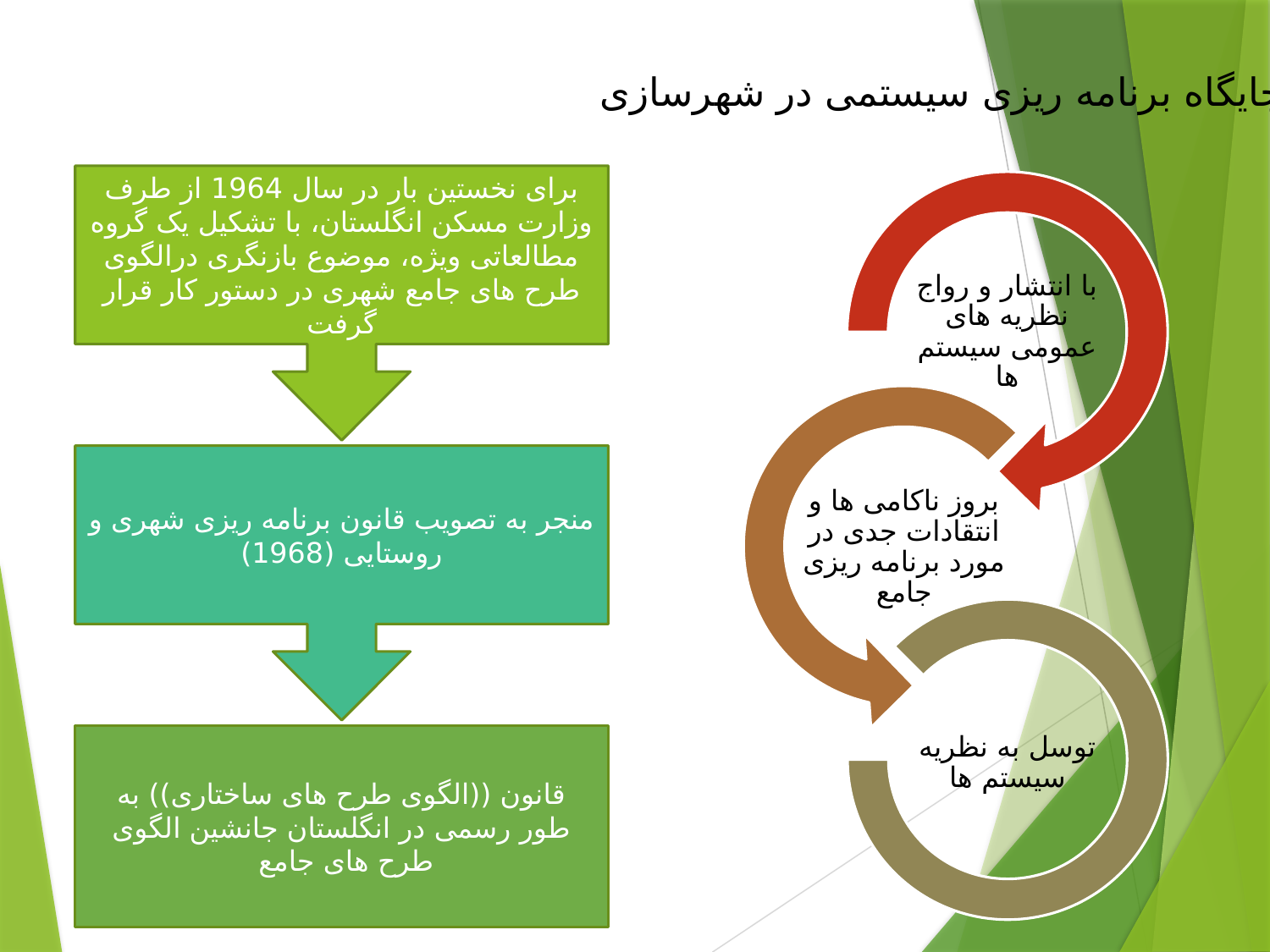

جایگاه برنامه ریزی سیستمی در شهرسازی
با انتشار و رواج نظریه های عمومی سیستم ها
بروز ناکامی ها و انتقادات جدی در مورد برنامه ریزی جامع
توسل به نظریه سیستم ها
برای نخستین بار در سال 1964 از طرف وزارت مسکن انگلستان، با تشکیل یک گروه مطالعاتی ویژه، موضوع بازنگری درالگوی طرح های جامع شهری در دستور کار قرار گرفت
منجر به تصویب قانون برنامه ریزی شهری و روستایی (1968)
قانون ((الگوی طرح های ساختاری)) به طور رسمی در انگلستان جانشین الگوی طرح های جامع